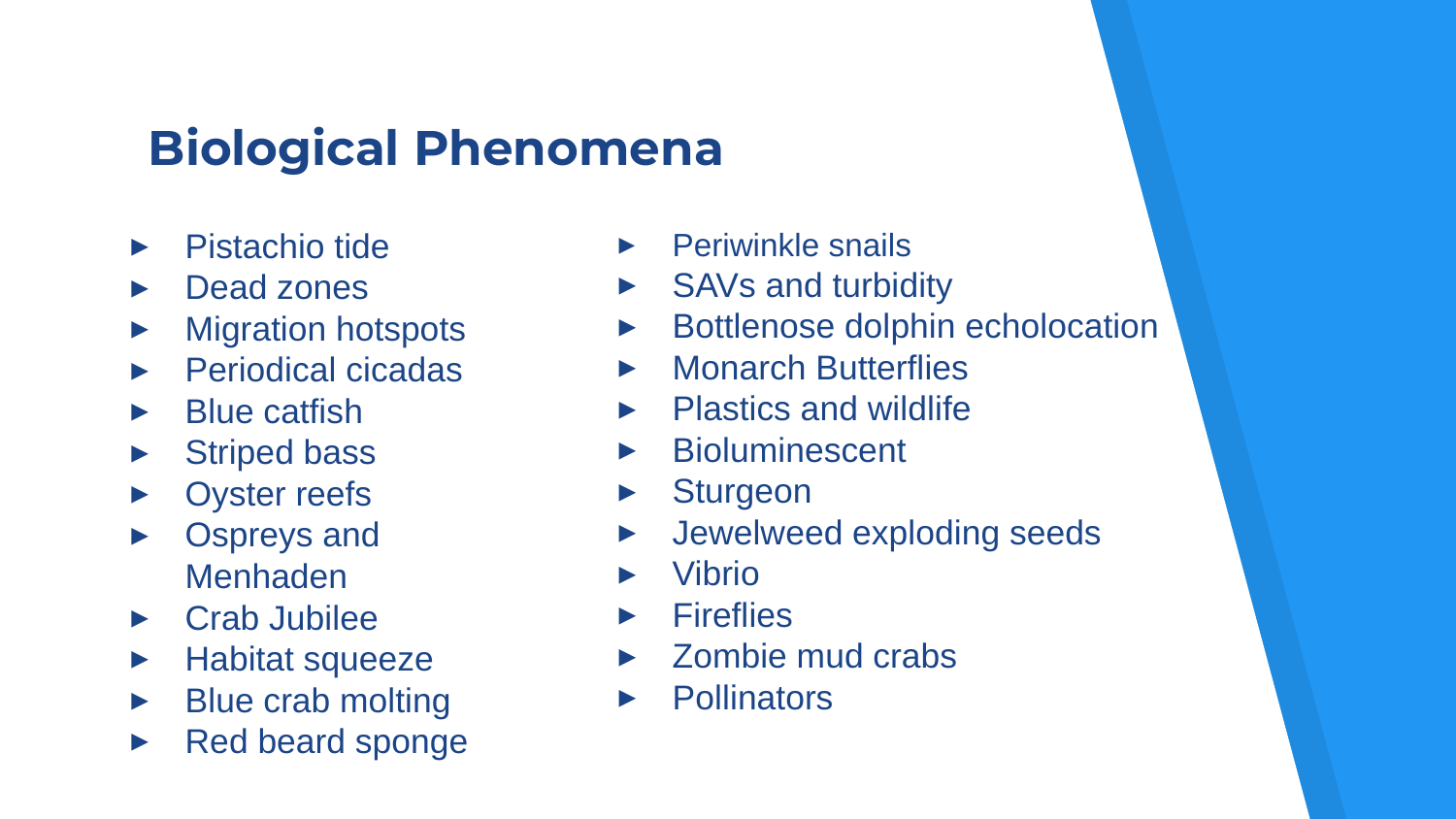

# Biological Phenomena
Pistachio tide
Dead zones
Migration hotspots
Periodical cicadas
Blue catfish
Striped bass
Oyster reefs
Ospreys and Menhaden
Crab Jubilee
Habitat squeeze
Blue crab molting
Red beard sponge
Periwinkle snails
SAVs and turbidity
Bottlenose dolphin echolocation
Monarch Butterflies
Plastics and wildlife
Bioluminescent
Sturgeon
Jewelweed exploding seeds
Vibrio
Fireflies
Zombie mud crabs
Pollinators